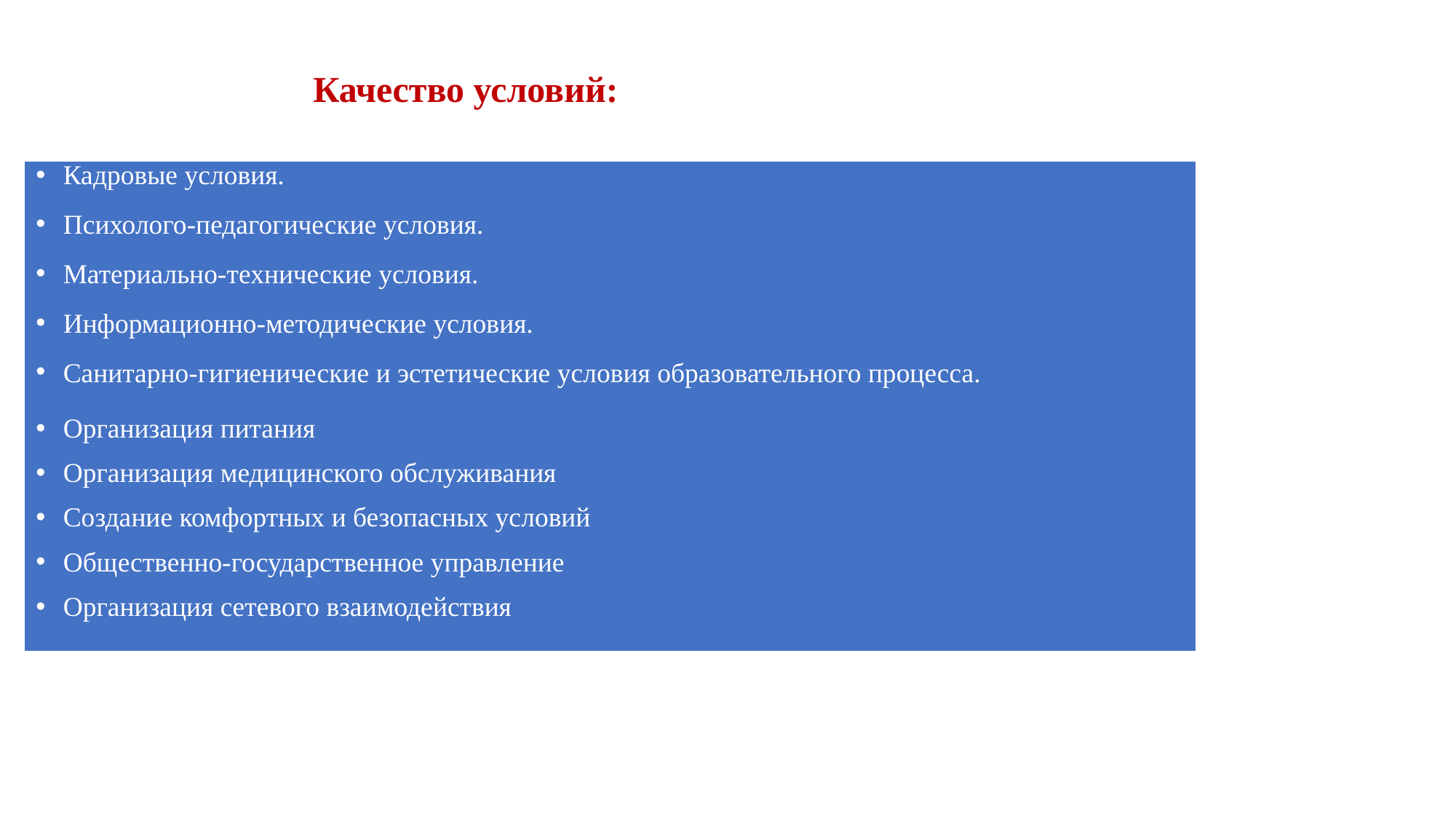

# Качество условий:
Кадровые условия.
Психолого-педагогические условия.
Материально-технические условия.
Информационно-методические условия.
Санитарно-гигиенические и эстетические условия образовательного процесса.
Организация питания
Организация медицинского обслуживания
Создание комфортных и безопасных условий
Общественно-государственное управление
Организация сетевого взаимодействия